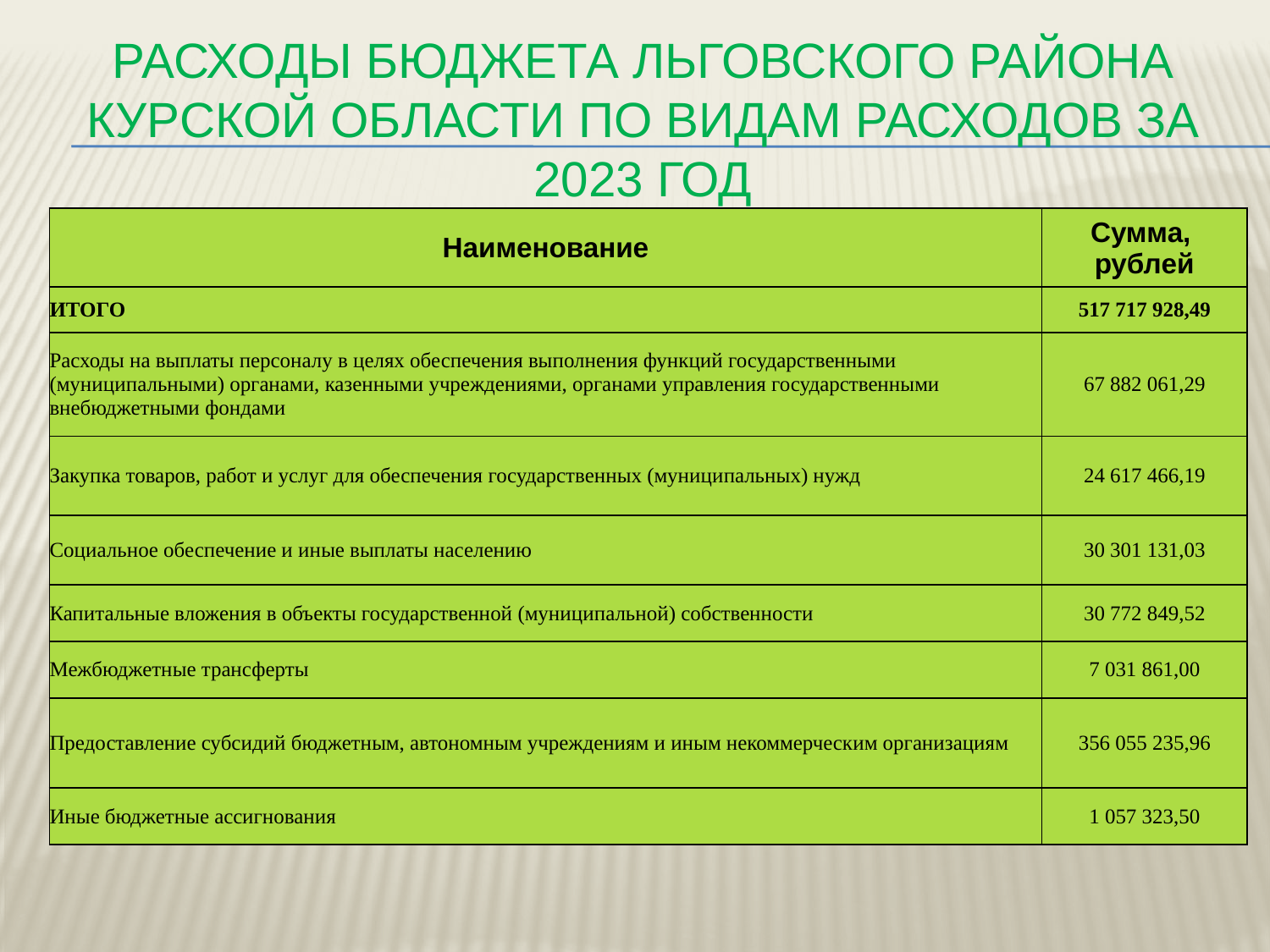

# РАСХОДЫ БЮДЖЕТА ЛЬГОВСКОГО РАЙОНА КУРСКОЙ ОБЛАСТИ по видам расходов за 2023 год
| Наименование | Сумма, рублей |
| --- | --- |
| ИТОГО | 517 717 928,49 |
| Расходы на выплаты персоналу в целях обеспечения выполнения функций государственными (муниципальными) органами, казенными учреждениями, органами управления государственными внебюджетными фондами | 67 882 061,29 |
| Закупка товаров, работ и услуг для обеспечения государственных (муниципальных) нужд | 24 617 466,19 |
| Социальное обеспечение и иные выплаты населению | 30 301 131,03 |
| Капитальные вложения в объекты государственной (муниципальной) собственности | 30 772 849,52 |
| Межбюджетные трансферты | 7 031 861,00 |
| Предоставление субсидий бюджетным, автономным учреждениям и иным некоммерческим организациям | 356 055 235,96 |
| Иные бюджетные ассигнования | 1 057 323,50 |